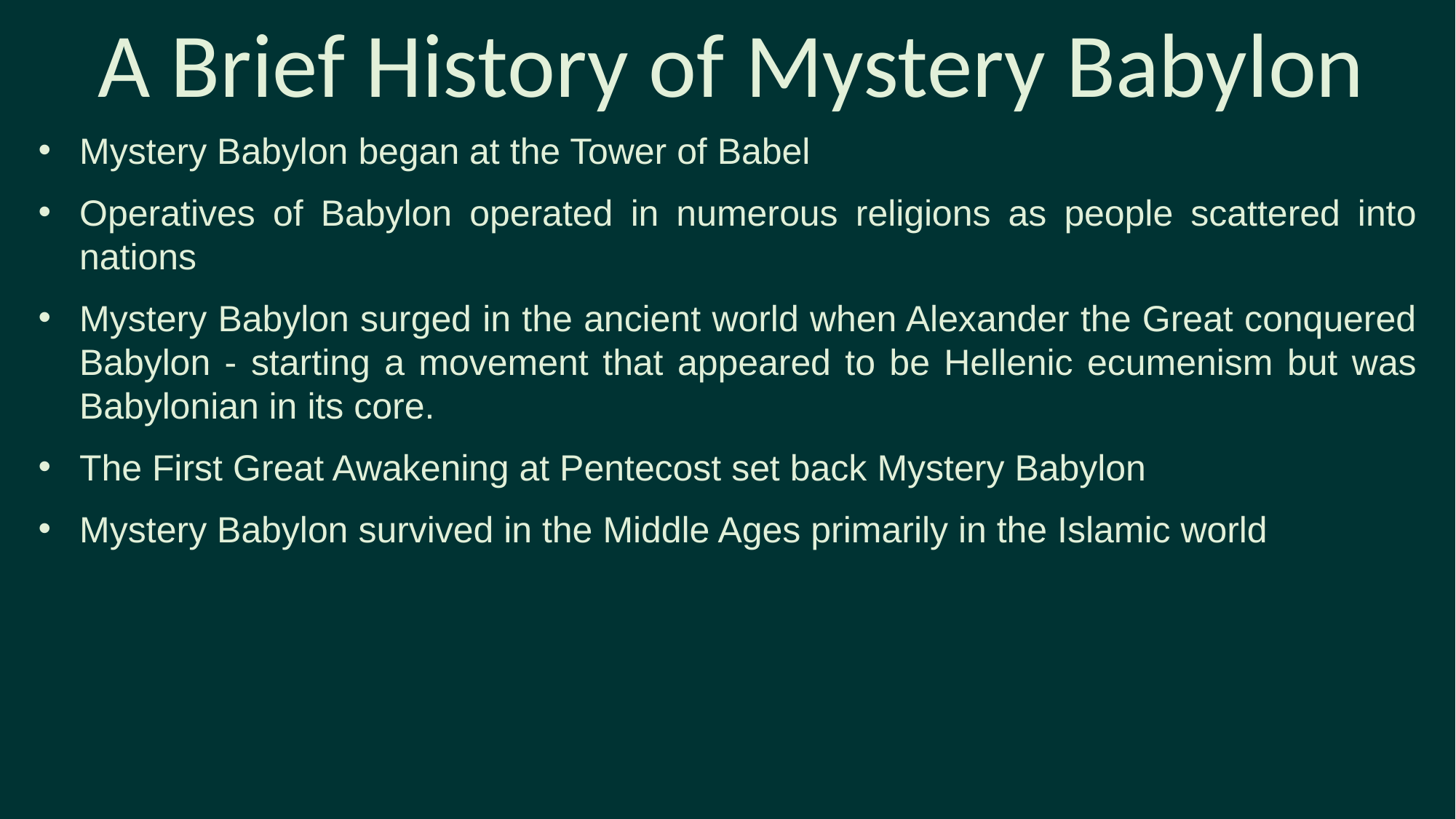

# A Brief History of Mystery Babylon
Mystery Babylon began at the Tower of Babel

Operatives of Babylon operated in numerous religions as people scattered into nations

Mystery Babylon surged in the ancient world when Alexander the Great conquered Babylon - starting a movement that appeared to be Hellenic ecumenism but was Babylonian in its core.

The First Great Awakening at Pentecost set back Mystery Babylon

Mystery Babylon survived in the Middle Ages primarily in the Islamic world